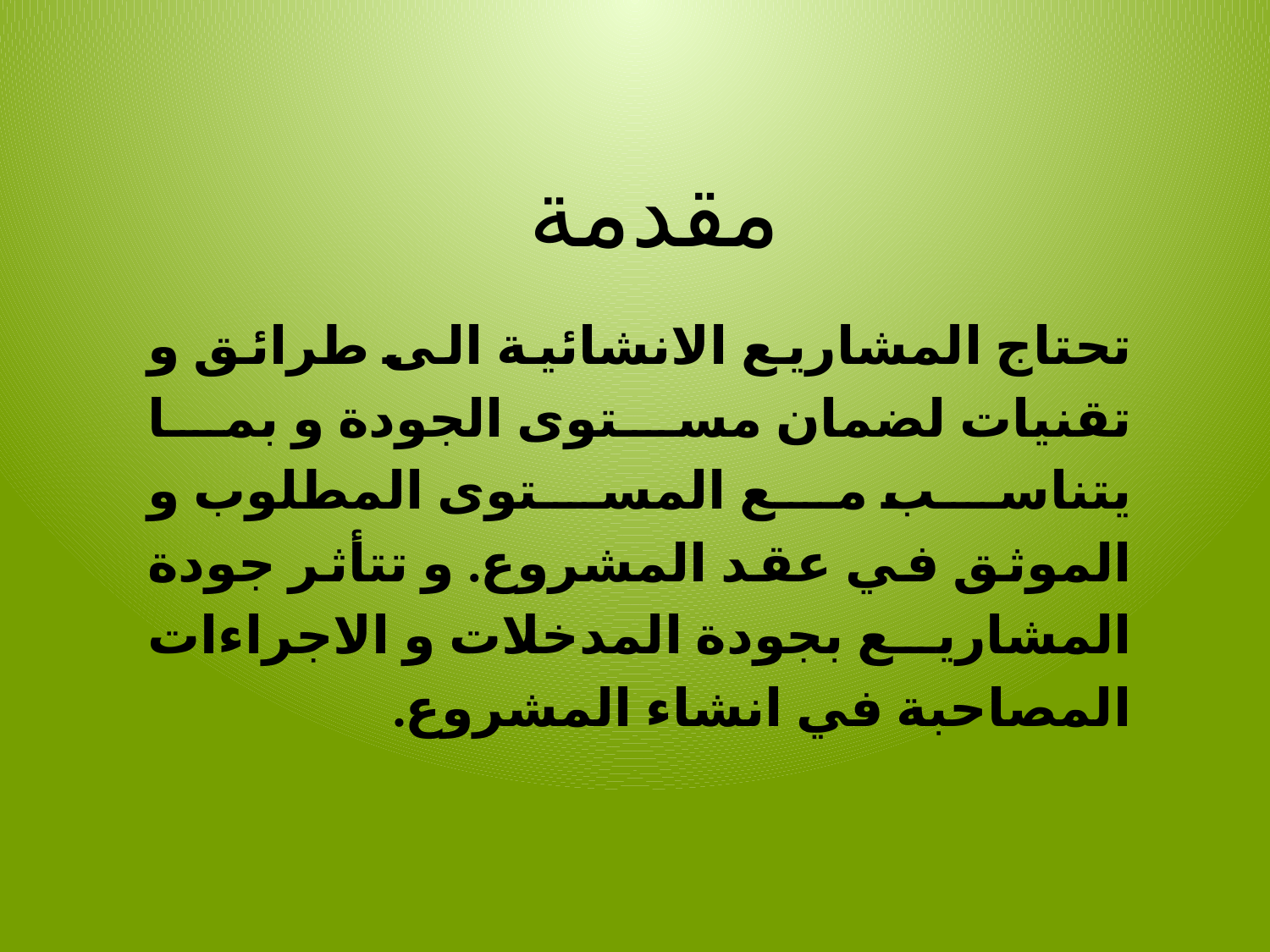

# مقدمة
تحتاج المشاريع الانشائية الى طرائق و تقنيات لضمان مستوى الجودة و بما يتناسب مع المستوى المطلوب و الموثق في عقد المشروع. و تتأثر جودة المشاريع بجودة المدخلات و الاجراءات المصاحبة في انشاء المشروع.